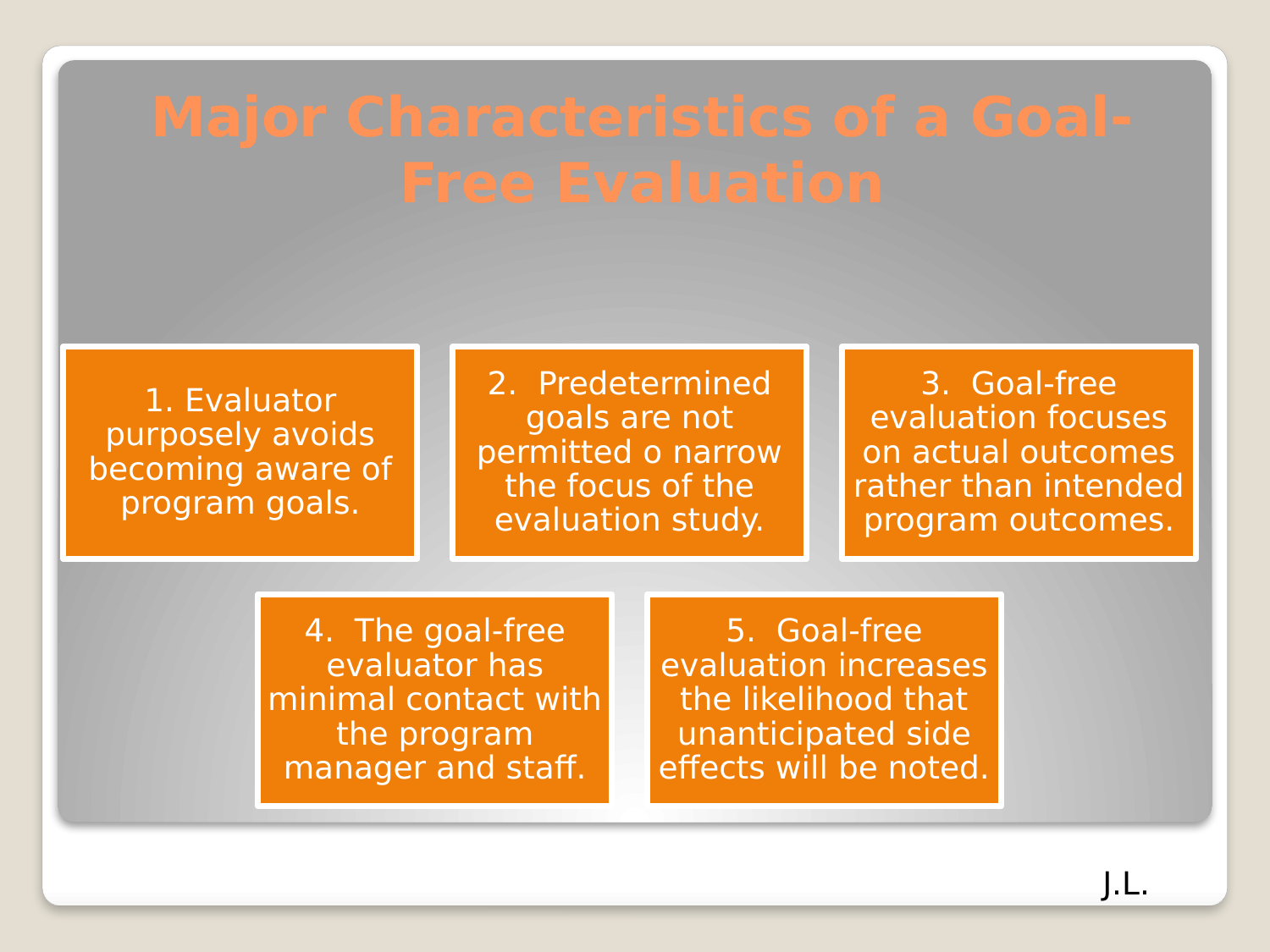

# Major Characteristics of a Goal-Free Evaluation
1. Evaluator purposely avoids becoming aware of program goals.
2.  Predetermined goals are not permitted o narrow the focus of the evaluation study.
3.  Goal-free evaluation focuses on actual outcomes rather than intended program outcomes.
4.  The goal-free evaluator has minimal contact with the program manager and staff.
5.  Goal-free evaluation increases the likelihood that unanticipated side effects will be noted.
J.L.